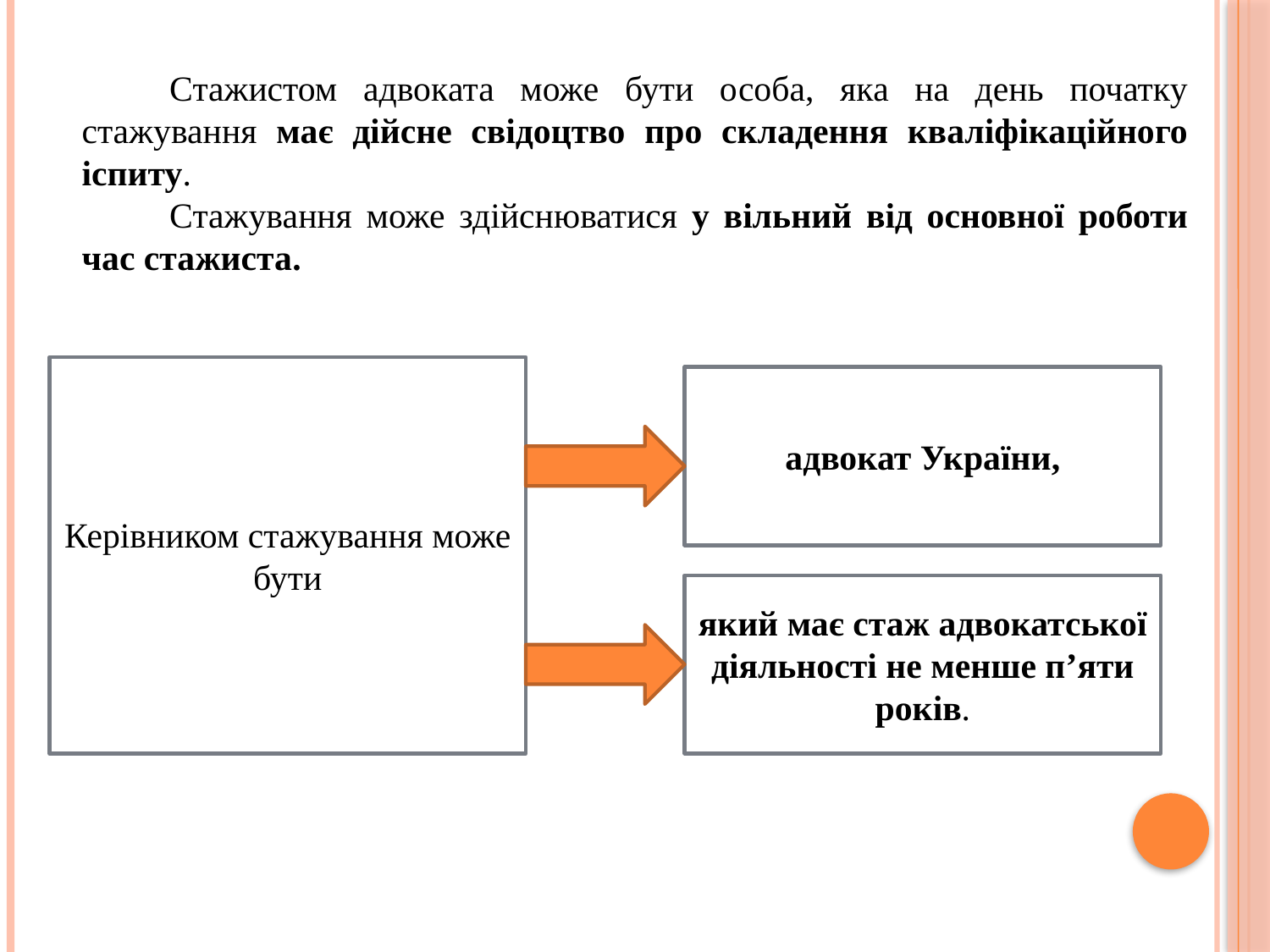

Стажистом адвоката може бути особа, яка на день початку стажування має дійсне свідоцтво про складення кваліфікаційного іспиту.
	Стажування може здійснюватися у вільний від основної роботи час стажиста.
Керівником стажування може бути
адвокат України,

який має стаж адвокатської діяльності не менше п’яти років.